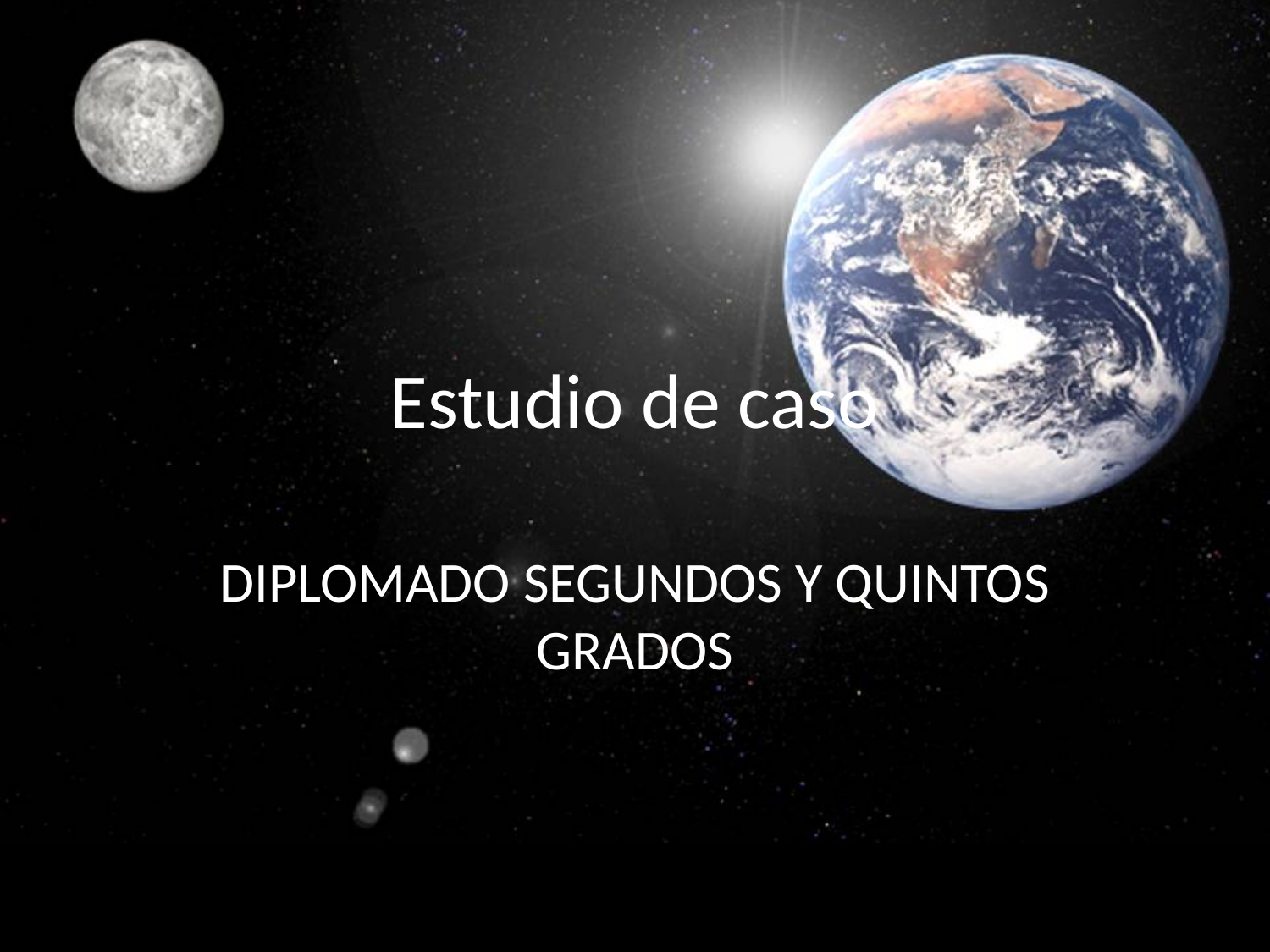

# Estudio de caso
DIPLOMADO SEGUNDOS Y QUINTOS GRADOS